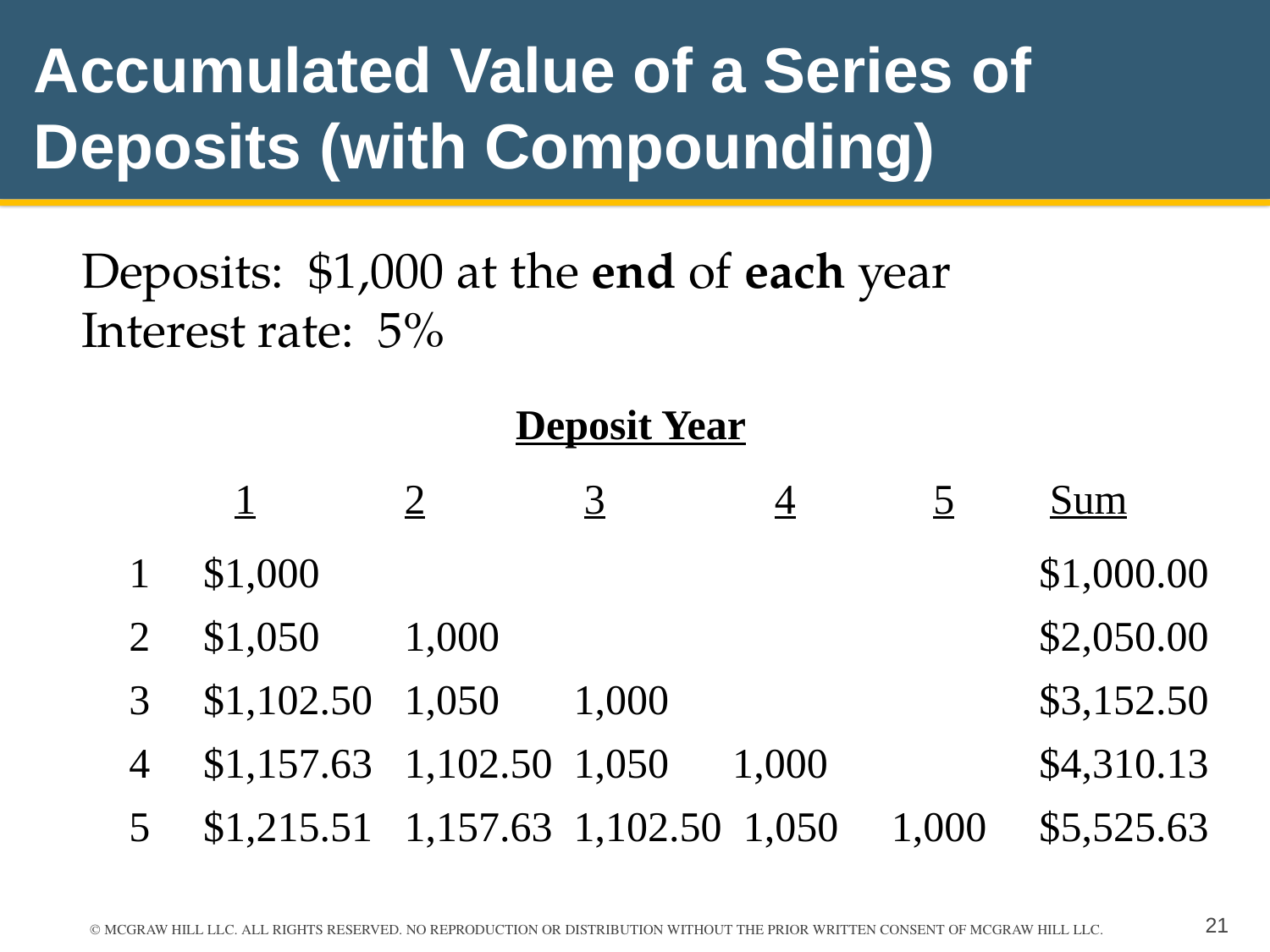

# Accumulated Value of a Series of Deposits (with Compounding)
Deposits:  $1,000 at the end of each year
Interest rate:  5%
Deposit Year
1	    2	         3	               4  	      5         Sum
1     $1,000						  $1,000.00
2     $1,050        1,000					  $2,050.00
3     $1,102.50   1,050       1,000			  $3,152.50
4     $1,157.63   1,102.50  1,050      1,000		  $4,310.13
5     $1,215.51   1,157.63  1,102.50  1,050     1,000	  $5,525.63
© MCGRAW HILL LLC. ALL RIGHTS RESERVED. NO REPRODUCTION OR DISTRIBUTION WITHOUT THE PRIOR WRITTEN CONSENT OF MCGRAW HILL LLC.
21